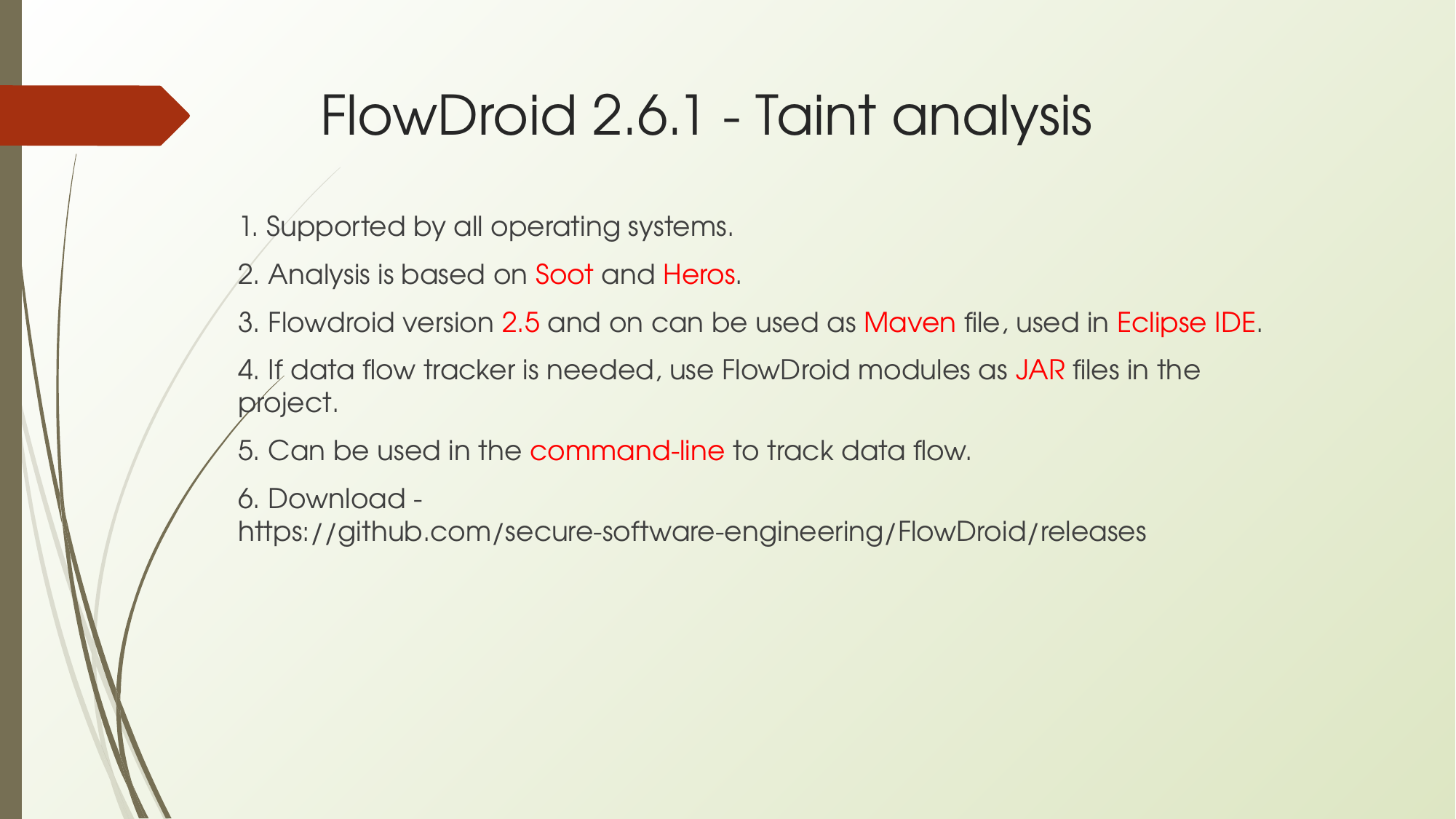

# FlowDroid 2.6.1 - Taint analysis
1. Supported by all operating systems.
2. Analysis is based on Soot and Heros.
3. Flowdroid version 2.5 and on can be used as Maven file, used in Eclipse IDE.
4. If data flow tracker is needed, use FlowDroid modules as JAR files in the project.
5. Can be used in the command-line to track data flow.
6. Download - https://github.com/secure-software-engineering/FlowDroid/releases